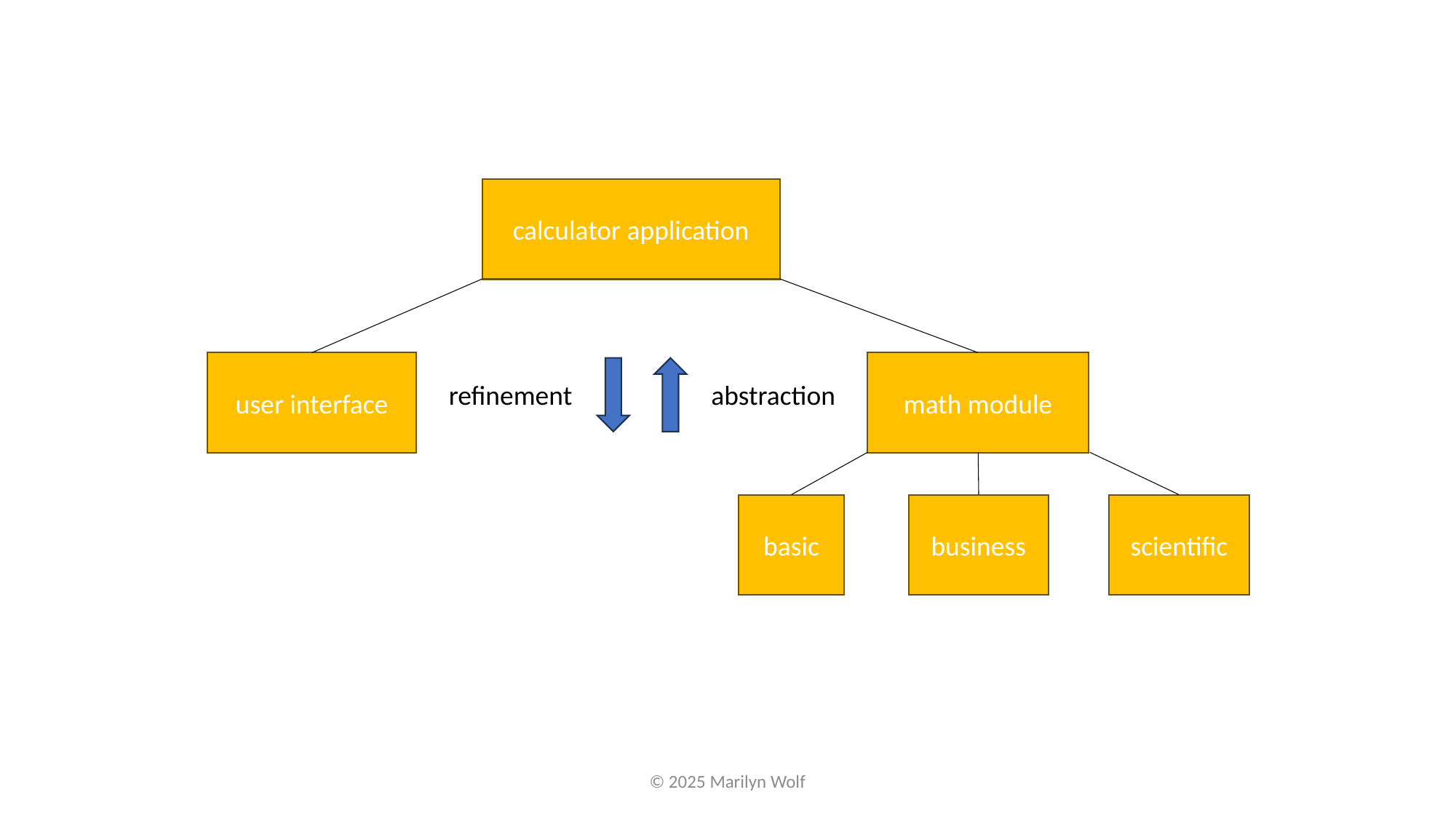

calculator application
user interface
math module
refinement
abstraction

basic
business
scientific
© 2025 Marilyn Wolf